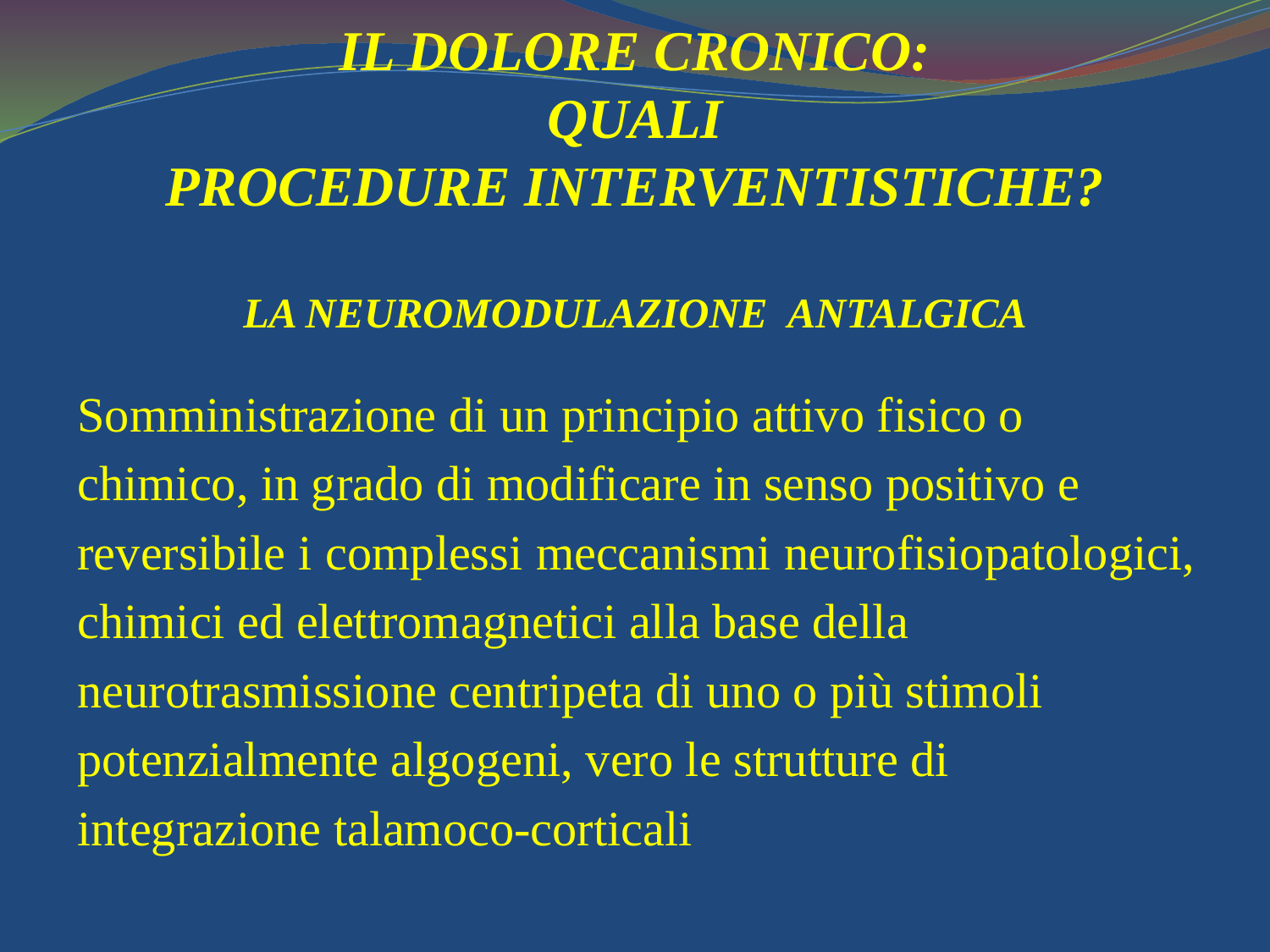

# IL DOLORE CRONICO: QUALI PROCEDURE INTERVENTISTICHE? LA NEUROMODULAZIONE  ANTALGICA
Somministrazione di un principio attivo fisico o
chimico, in grado di modificare in senso positivo e
reversibile i complessi meccanismi neurofisiopatologici,
chimici ed elettromagnetici alla base della
neurotrasmissione centripeta di uno o più stimoli
potenzialmente algogeni, vero le strutture di
integrazione talamoco-corticali